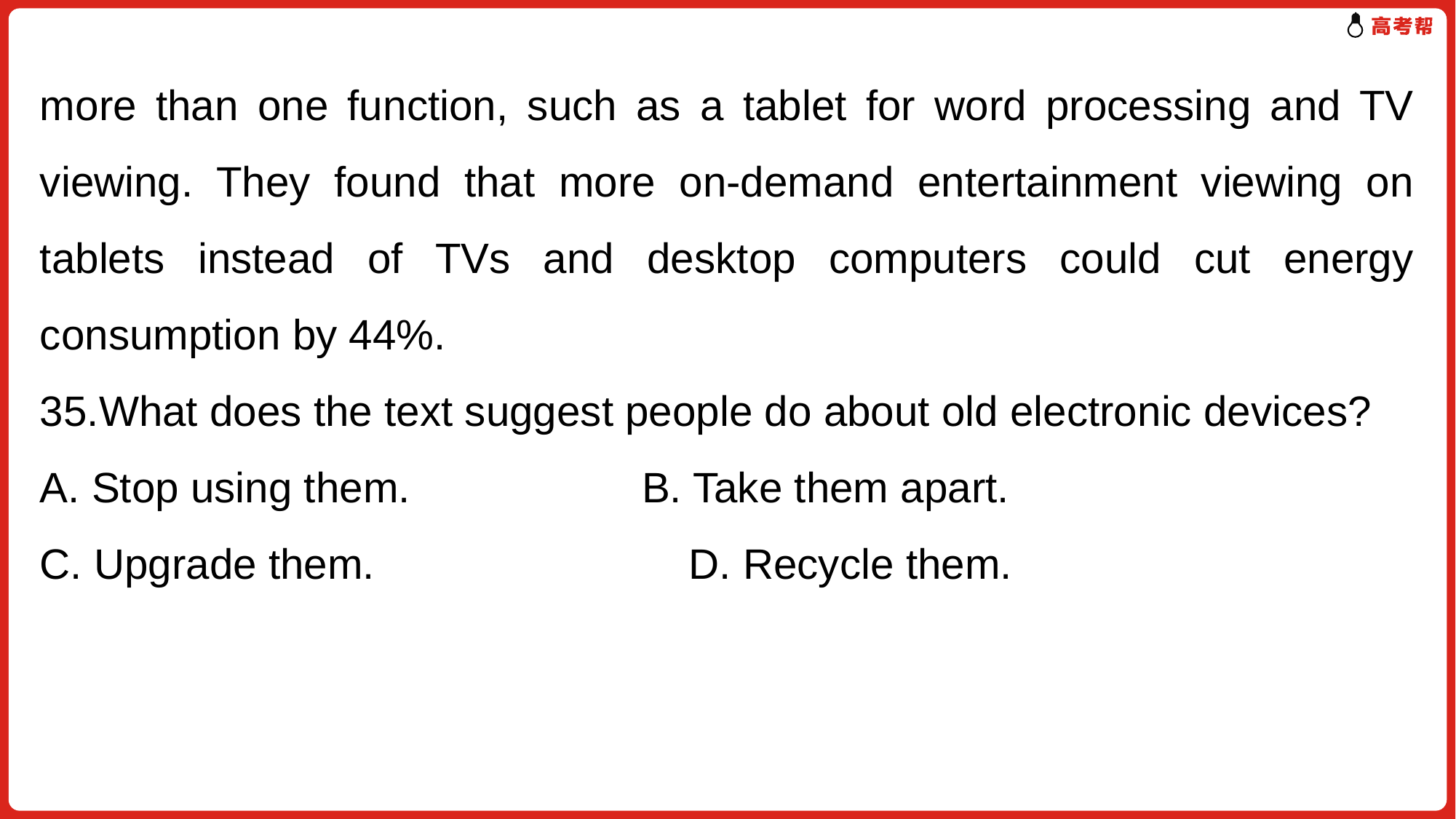

more than one function, such as a tablet for word processing and TV viewing. They found that more on-demand entertainment viewing on tablets instead of TVs and desktop computers could cut energy consumption by 44%.
35.What does the text suggest people do about old electronic devices?
A. Stop using them.	              B. Take them apart.
C. Upgrade them.	                  D. Recycle them.